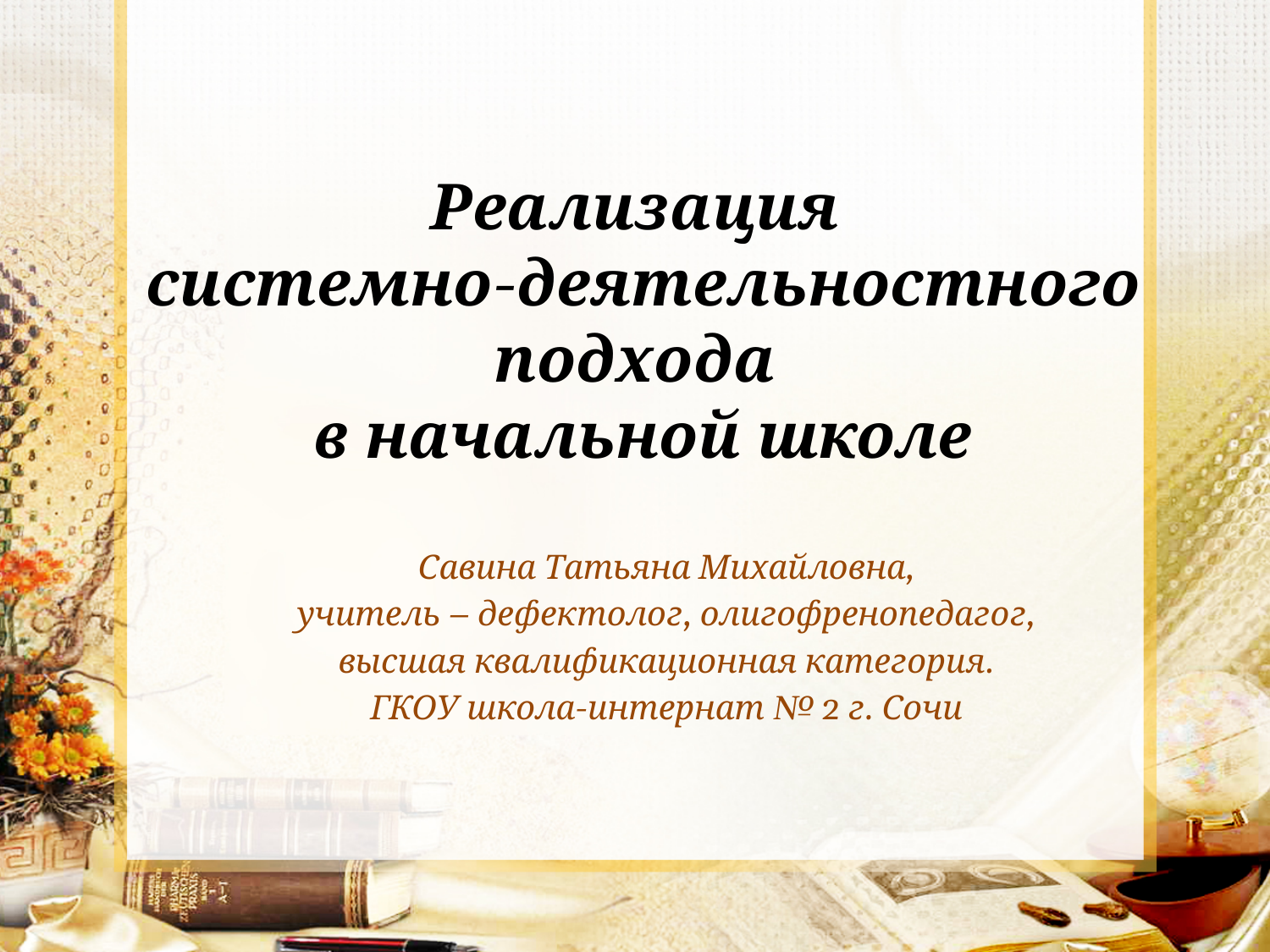

# Реализация системно-деятельностного подхода в начальной школе
Савина Татьяна Михайловна,
 учитель – дефектолог, олигофренопедагог,
высшая квалификационная категория.
ГКОУ школа-интернат № 2 г. Сочи